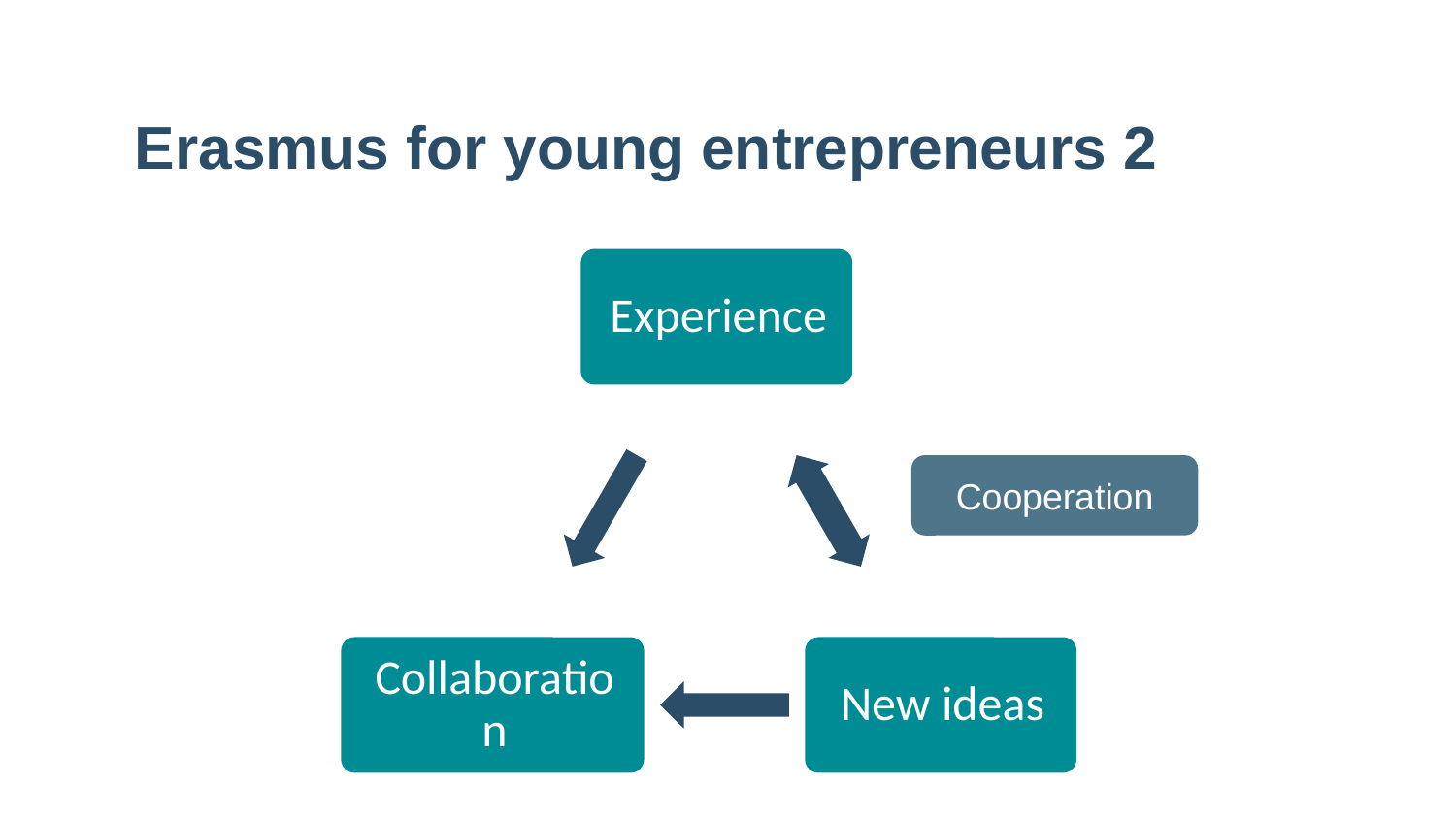

# Erasmus for young entrepreneurs 2
Experience

New ideas

Collaboration

Cooperation